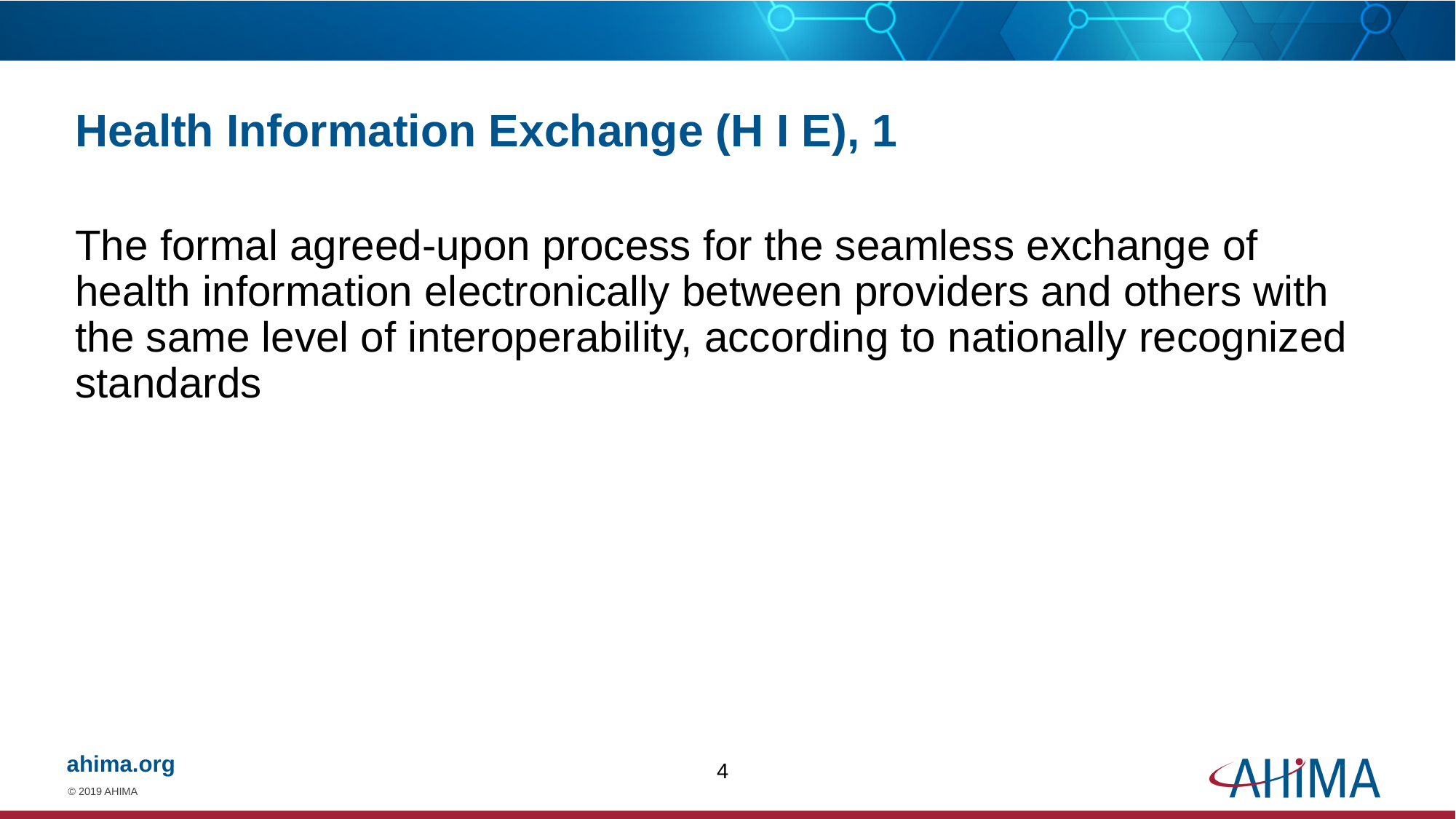

# Health Information Exchange (H I E), 1
The formal agreed-upon process for the seamless exchange of health information electronically between providers and others with the same level of interoperability, according to nationally recognized standards